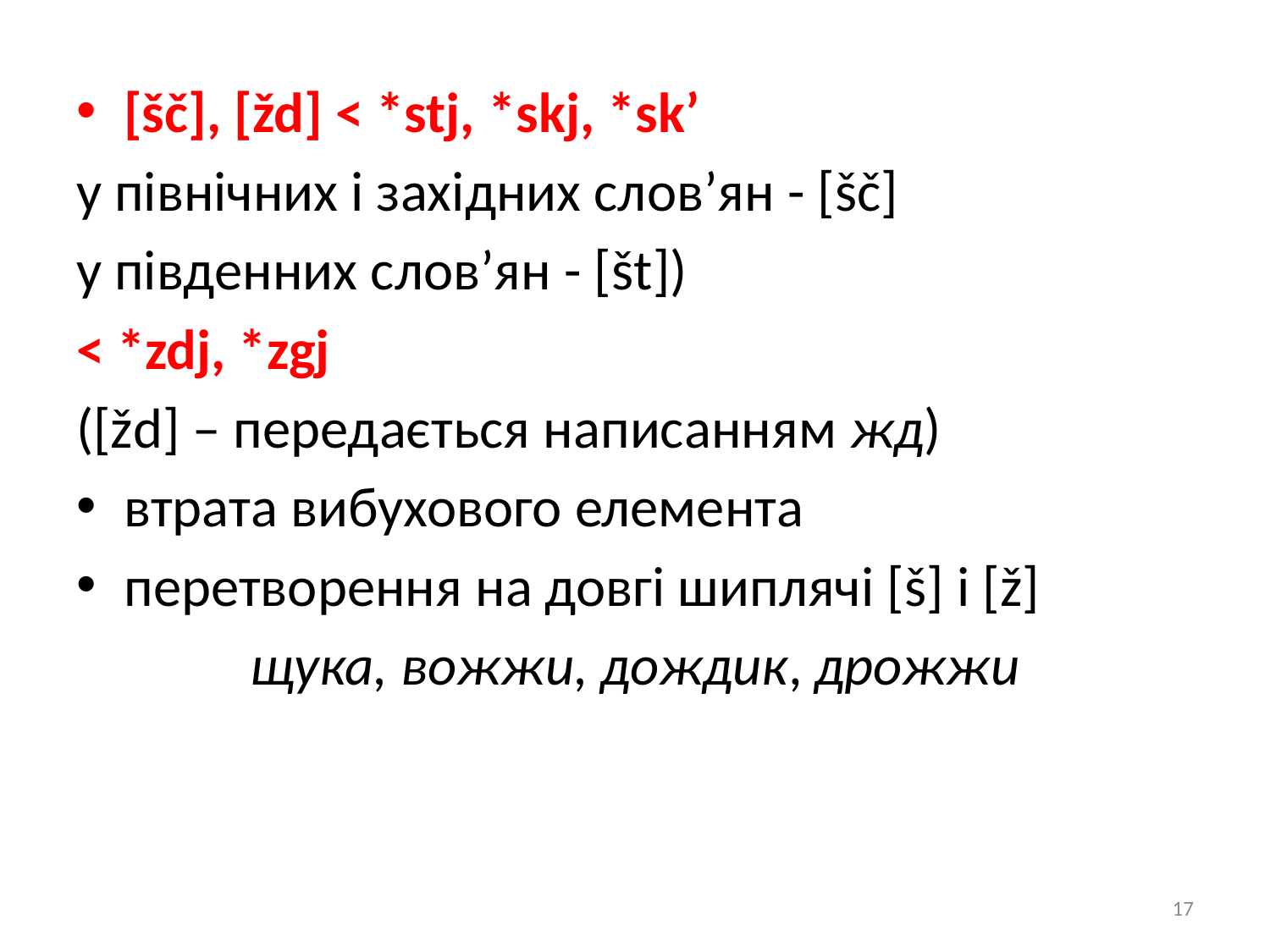

[šč], [žd] < *stj, *skj, *sk’
у північних і західних слов’ян - [šč]
у південних слов’ян - [št])
< *zdj, *zgj
([žd] – передається написанням жд)
втрата вибухового елемента
перетворення на довгі шиплячі [š] і [ž]
щука, вожжи, дождик, дрожжи
17